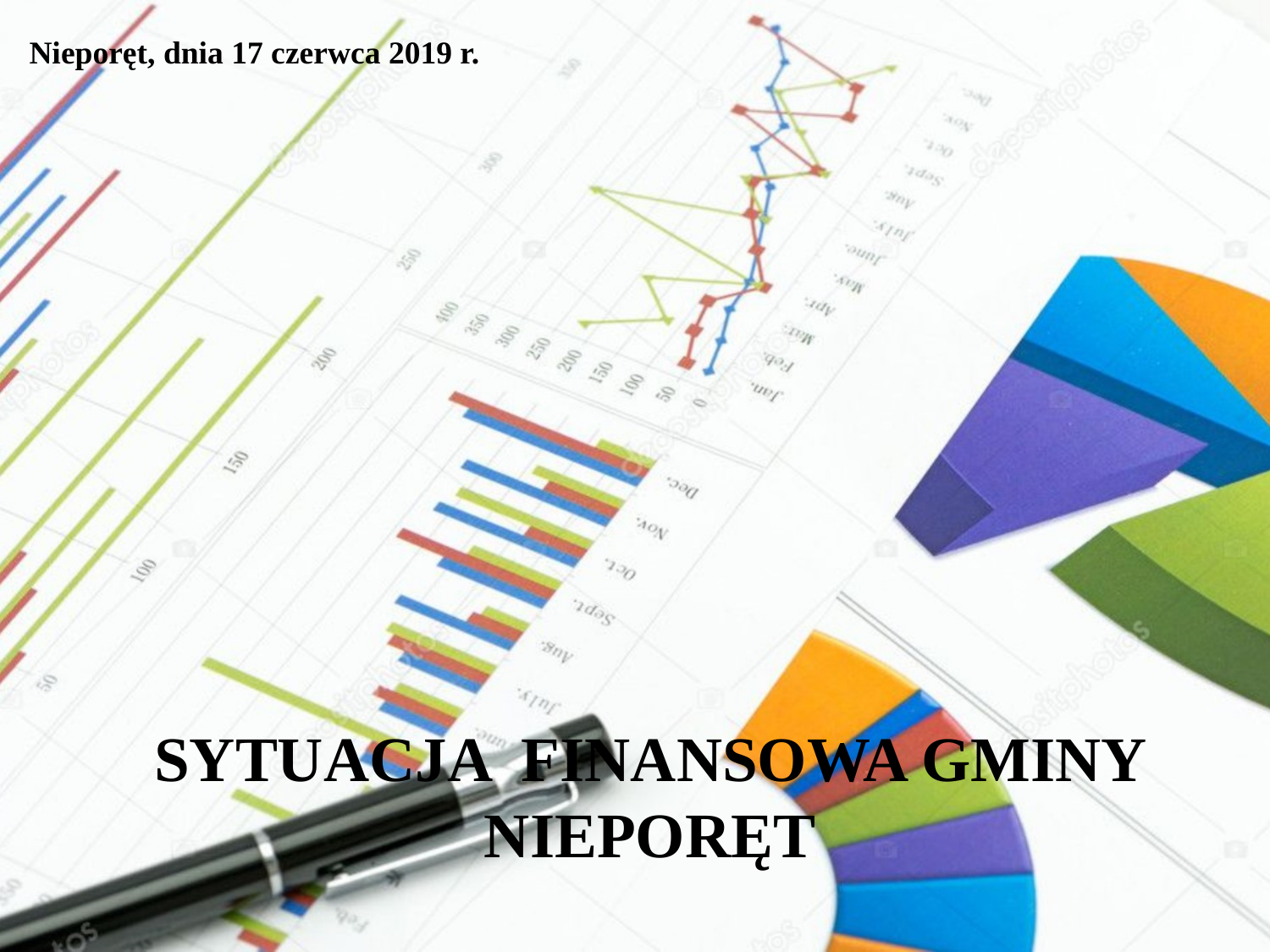

Nieporęt, dnia 17 czerwca 2019 r.
# SYTUACJA  FINANSOWA GMINY NIEPORĘT